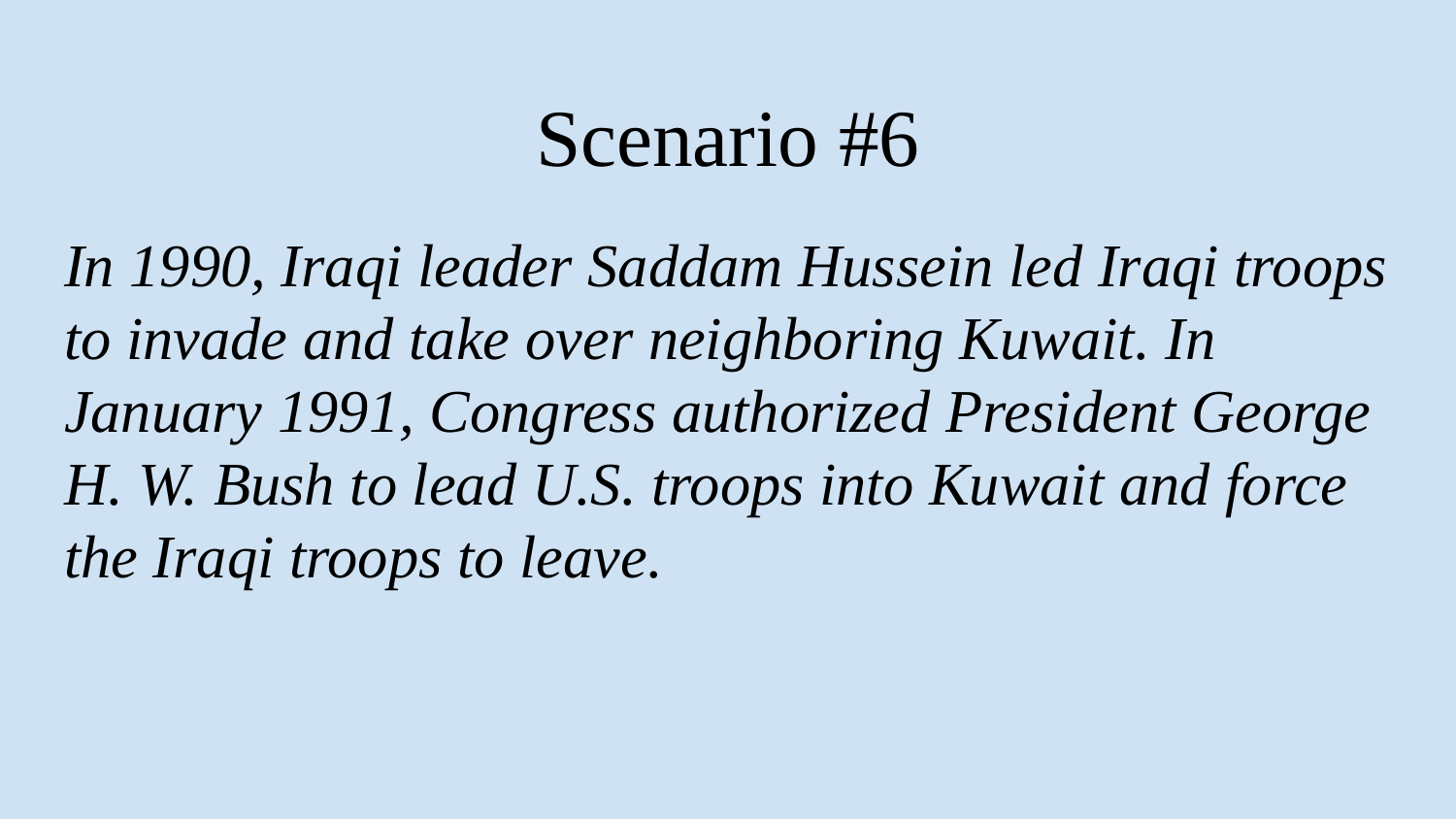

# Scenario #6
In 1990, Iraqi leader Saddam Hussein led Iraqi troops to invade and take over neighboring Kuwait. In January 1991, Congress authorized President George H. W. Bush to lead U.S. troops into Kuwait and force the Iraqi troops to leave.